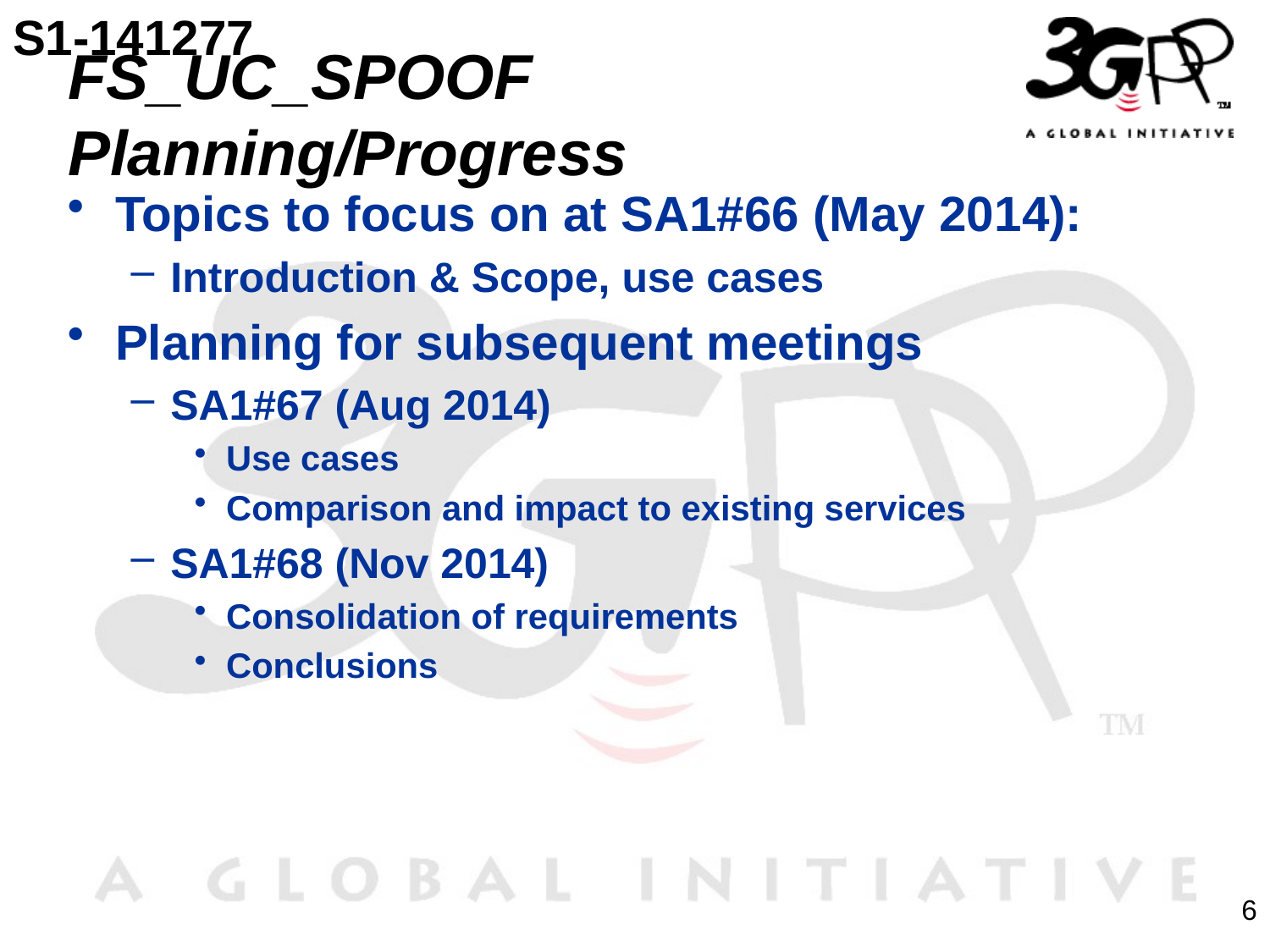

S1-141277
# FS_UC_SPOOF Planning/Progress
Topics to focus on at SA1#66 (May 2014):
Introduction & Scope, use cases
Planning for subsequent meetings
SA1#67 (Aug 2014)
Use cases
Comparison and impact to existing services
SA1#68 (Nov 2014)
Consolidation of requirements
Conclusions
6